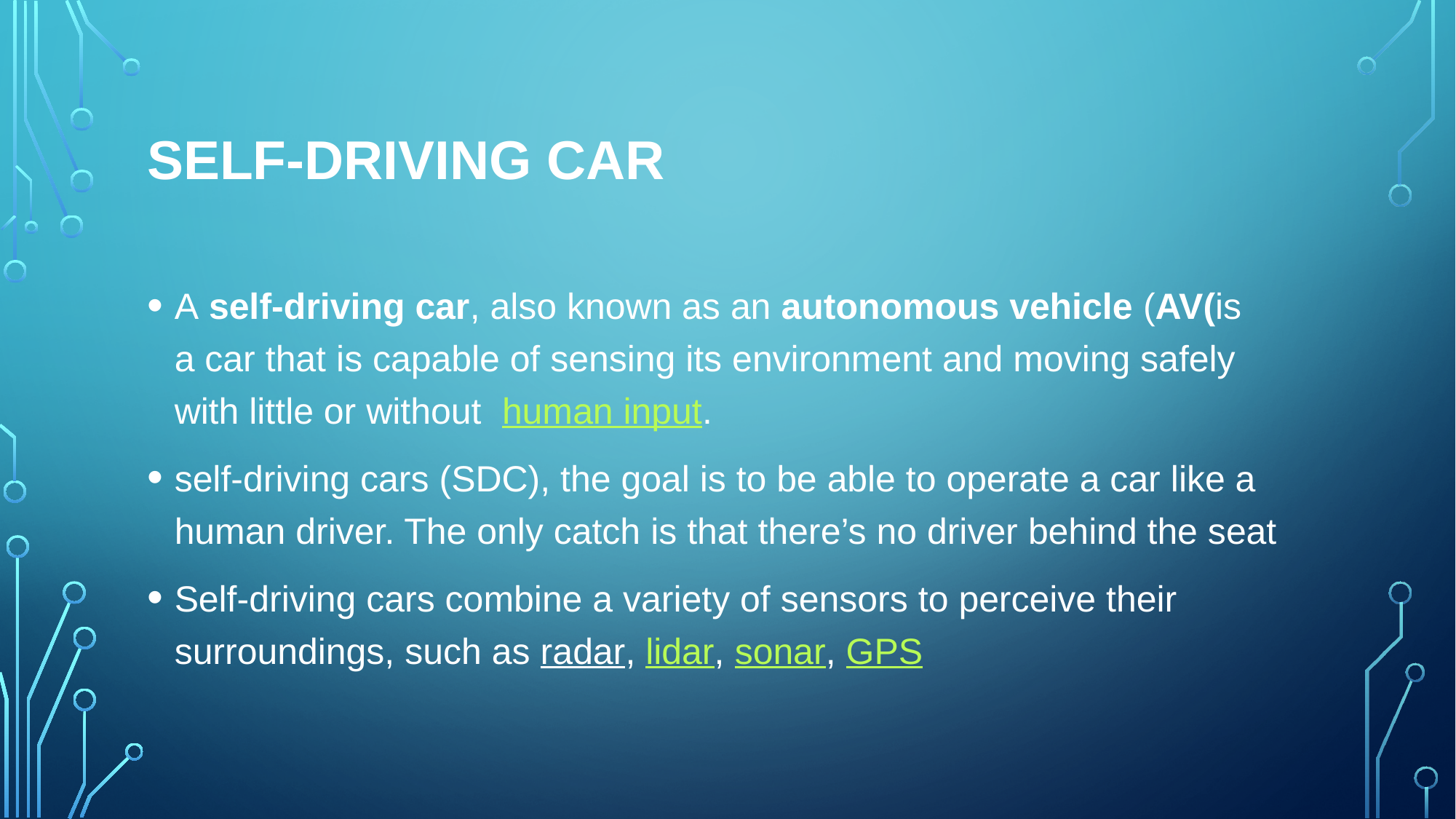

# self-driving car
A self-driving car, also known as an autonomous vehicle (AV(is a car that is capable of sensing its environment and moving safely with little or without  human input.
self-driving cars (SDC), the goal is to be able to operate a car like a human driver. The only catch is that there’s no driver behind the seat
Self-driving cars combine a variety of sensors to perceive their surroundings, such as radar, lidar, sonar, GPS